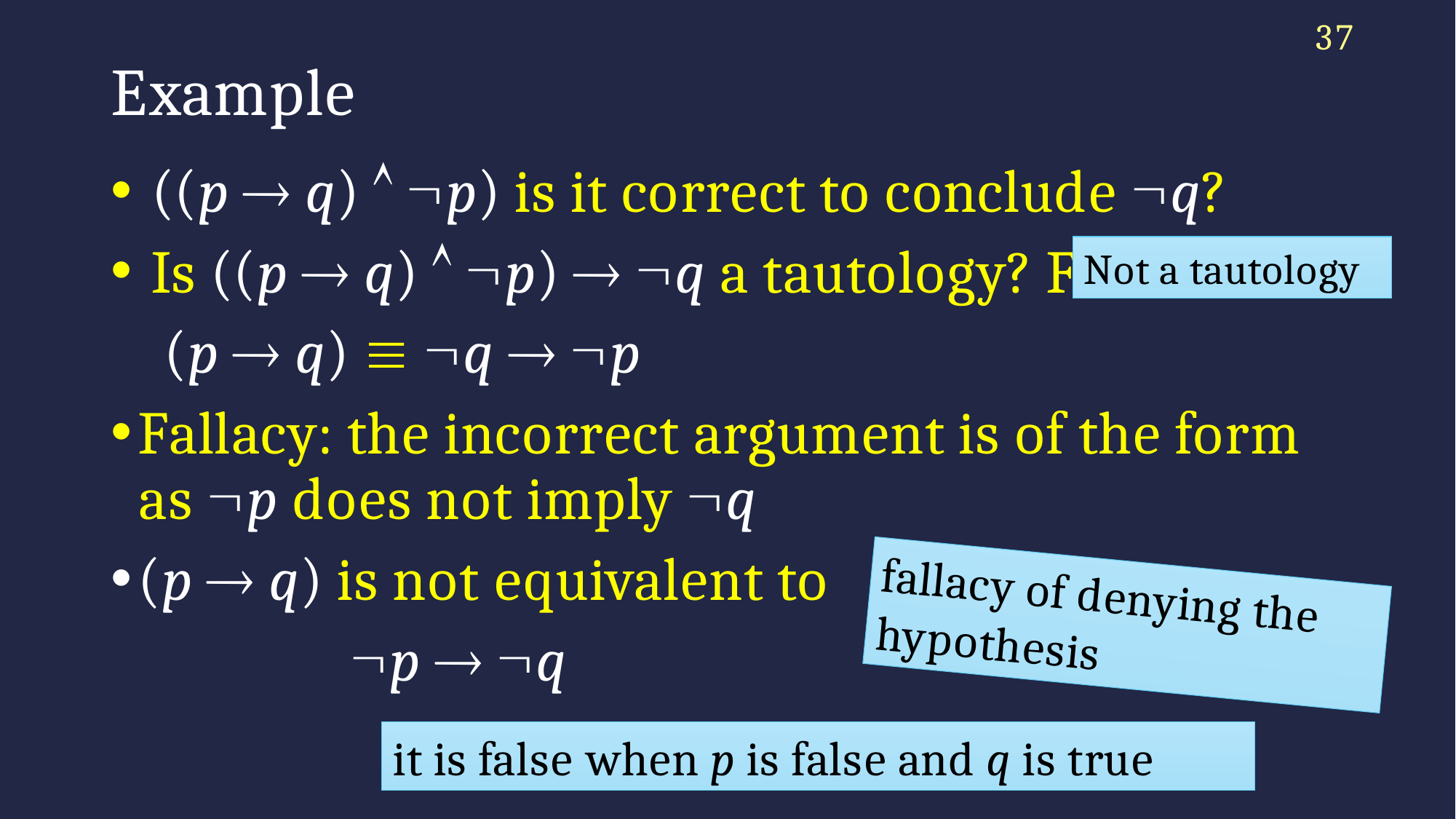

37
# Example
 ((p → q) ∧ ¬p) is it correct to conclude ¬q?
 Is ((p → q) ∧ ¬p) → ¬q a tautology? Find out!
    (p → q) ≡ ¬q → ¬p
Fallacy: the incorrect argument is of the form as ¬p does not imply ¬q
(p → q) is not equivalent to
                  ¬p → ¬q
Not a tautology
fallacy of denying the hypothesis
it is false when p is false and q is true